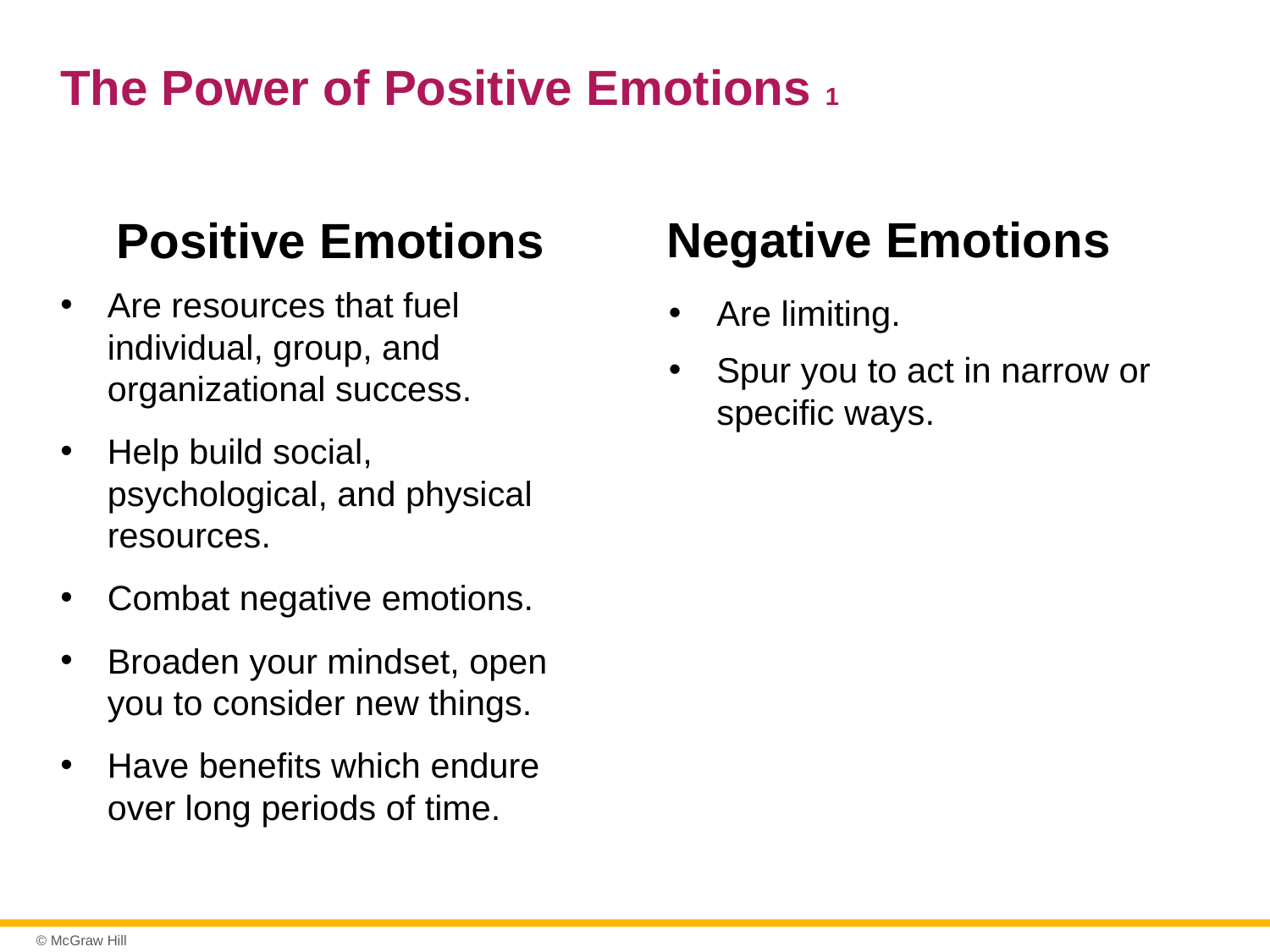

# The Power of Positive Emotions 1
Negative Emotions

Positive Emotions

Are resources that fuel individual, group, and organizational success.
Help build social, psychological, and physical resources.
Combat negative emotions.
Broaden your mindset, open you to consider new things.
Have benefits which endure over long periods of time.

Are limiting.
Spur you to act in narrow or specific ways.